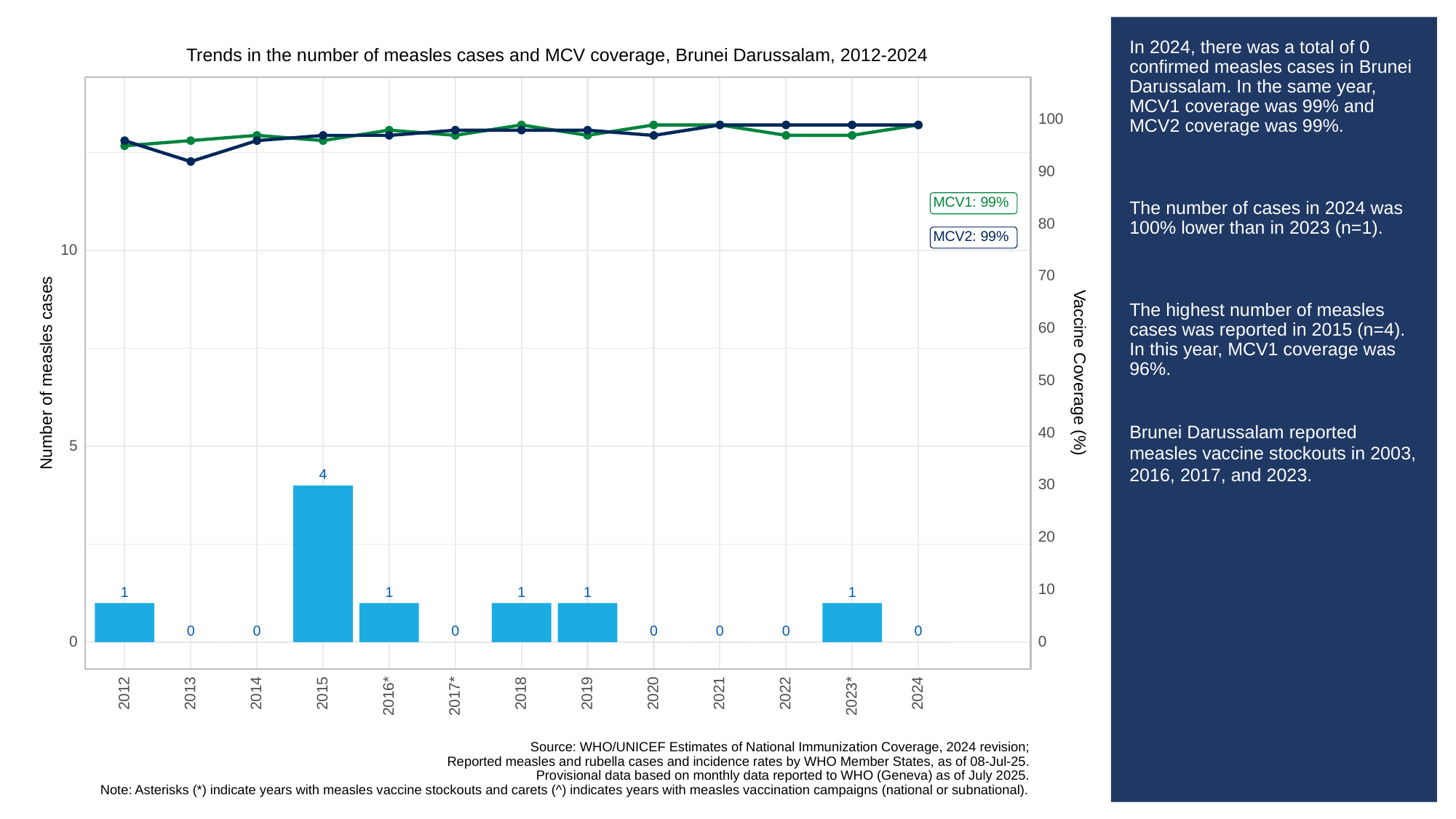

# In 2024, there was a total of 0 confirmed measles cases in Brunei Darussalam. In the same year, MCV1 coverage was 99% and MCV2 coverage was 99%.

The number of cases in 2024 was 100% lower than in 2023 (n=1).

The highest number of measles cases was reported in 2015 (n=4). In this year, MCV1 coverage was 96%.

Brunei Darussalam reported measles vaccine stockouts in 2003, 2016, 2017, and 2023.

Trends in the number of measles cases and MCV coverage, Brunei Darussalam, 2012-2024

100

90

MCV1: 99%
80

MCV2: 99%
10

70
60

Vaccine Coverage (%)
Number of measles cases
50
40
5

4
30

20

10
1
1
1
1
1

0
0
0
0
0
0
0
0
0

2013
2012
2014
2015
2018
2019
2020
2021
2022
2024
2023*
2016*
2017*
Source: WHO/UNICEF Estimates of National Immunization Coverage, 2024 revision;
Reported measles and rubella cases and incidence rates by WHO Member States, as of 08-Jul-25.
Provisional data based on monthly data reported to WHO (Geneva) as of July 2025.
Note: Asterisks (*) indicate years with measles vaccine stockouts and carets (^) indicates years with measles vaccination campaigns (national or subnational).